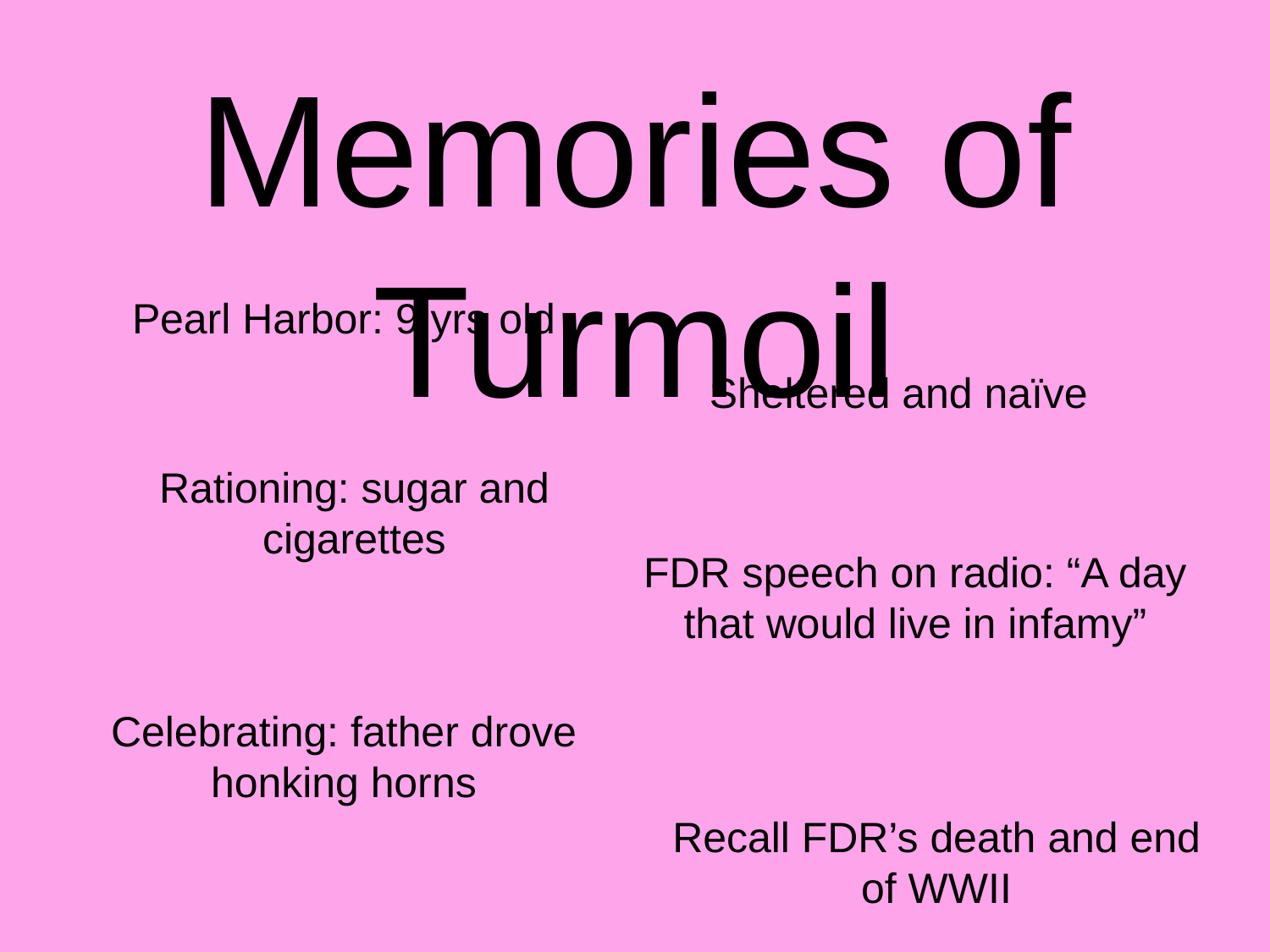

Memories of Turmoil
Pearl Harbor: 9 yrs old
Sheltered and naïve
Rationing: sugar and cigarettes
FDR speech on radio: “A day that would live in infamy”
Celebrating: father drove honking horns
Recall FDR’s death and end of WWII